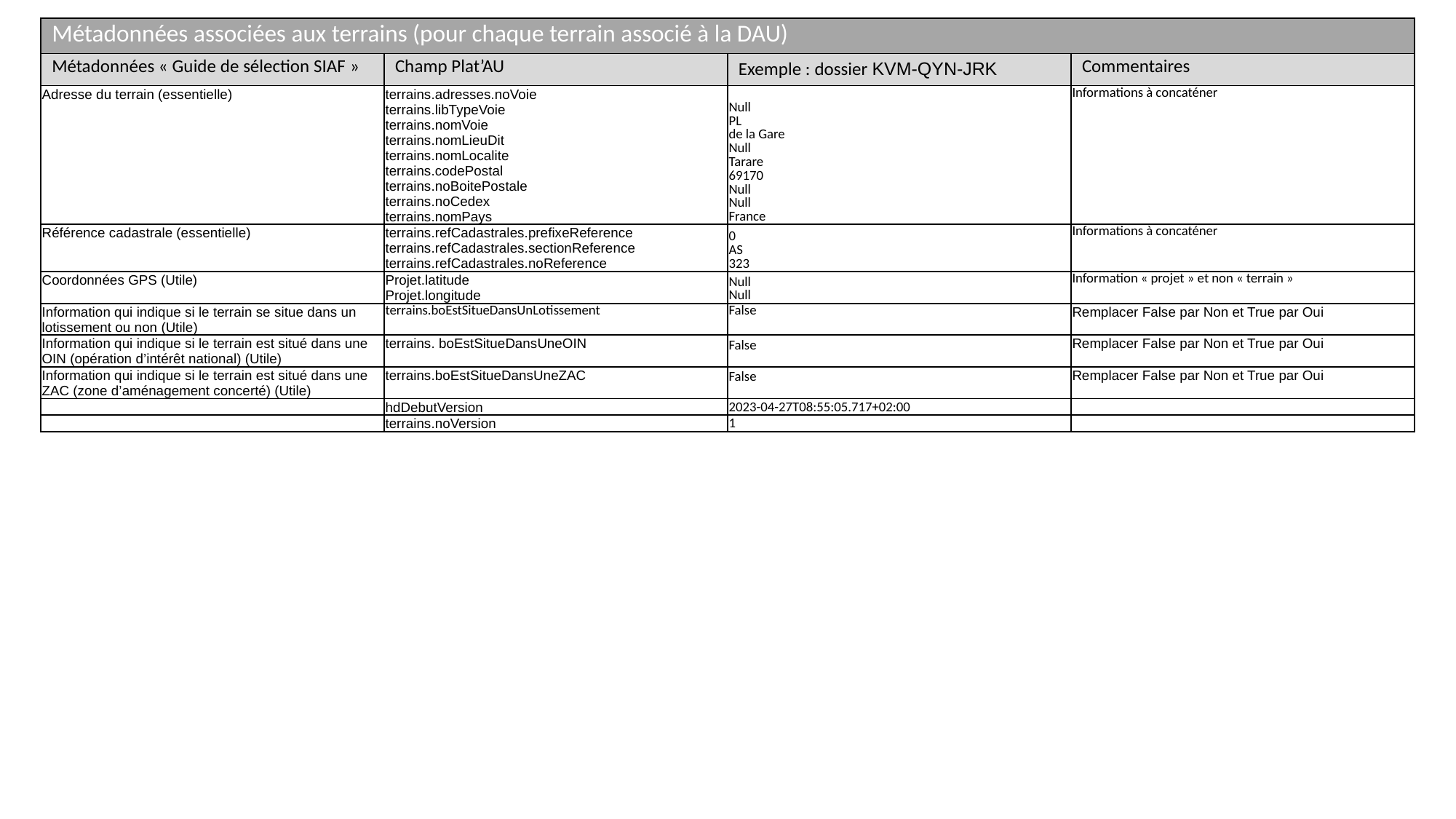

| Métadonnées associées aux terrains (pour chaque terrain associé à la DAU) |  |  |  |
| --- | --- | --- | --- |
| Métadonnées « Guide de sélection SIAF » | Champ Plat’AU | Exemple : dossier KVM-QYN-JRK | Commentaires |
| Adresse du terrain (essentielle) | terrains.adresses.noVoie terrains.libTypeVoie terrains.nomVoie terrains.nomLieuDit terrains.nomLocalite terrains.codePostal terrains.noBoitePostale terrains.noCedex terrains.nomPays | Null PL de la Gare Null Tarare 69170 Null Null France | Informations à concaténer |
| Référence cadastrale (essentielle) | terrains.refCadastrales.prefixeReference terrains.refCadastrales.sectionReference terrains.refCadastrales.noReference | 0 AS 323 | Informations à concaténer |
| Coordonnées GPS (Utile) | Projet.latitude Projet.longitude | Null Null | Information « projet » et non « terrain » |
| Information qui indique si le terrain se situe dans un lotissement ou non (Utile) | terrains.boEstSitueDansUnLotissement | False | Remplacer False par Non et True par Oui |
| Information qui indique si le terrain est situé dans une OIN (opération d’intérêt national) (Utile) | terrains. boEstSitueDansUneOIN | False | Remplacer False par Non et True par Oui |
| Information qui indique si le terrain est situé dans une ZAC (zone d’aménagement concerté) (Utile) | terrains.boEstSitueDansUneZAC | False | Remplacer False par Non et True par Oui |
|  | hdDebutVersion | 2023-04-27T08:55:05.717+02:00 |  |
|  | terrains.noVersion | 1 |  |